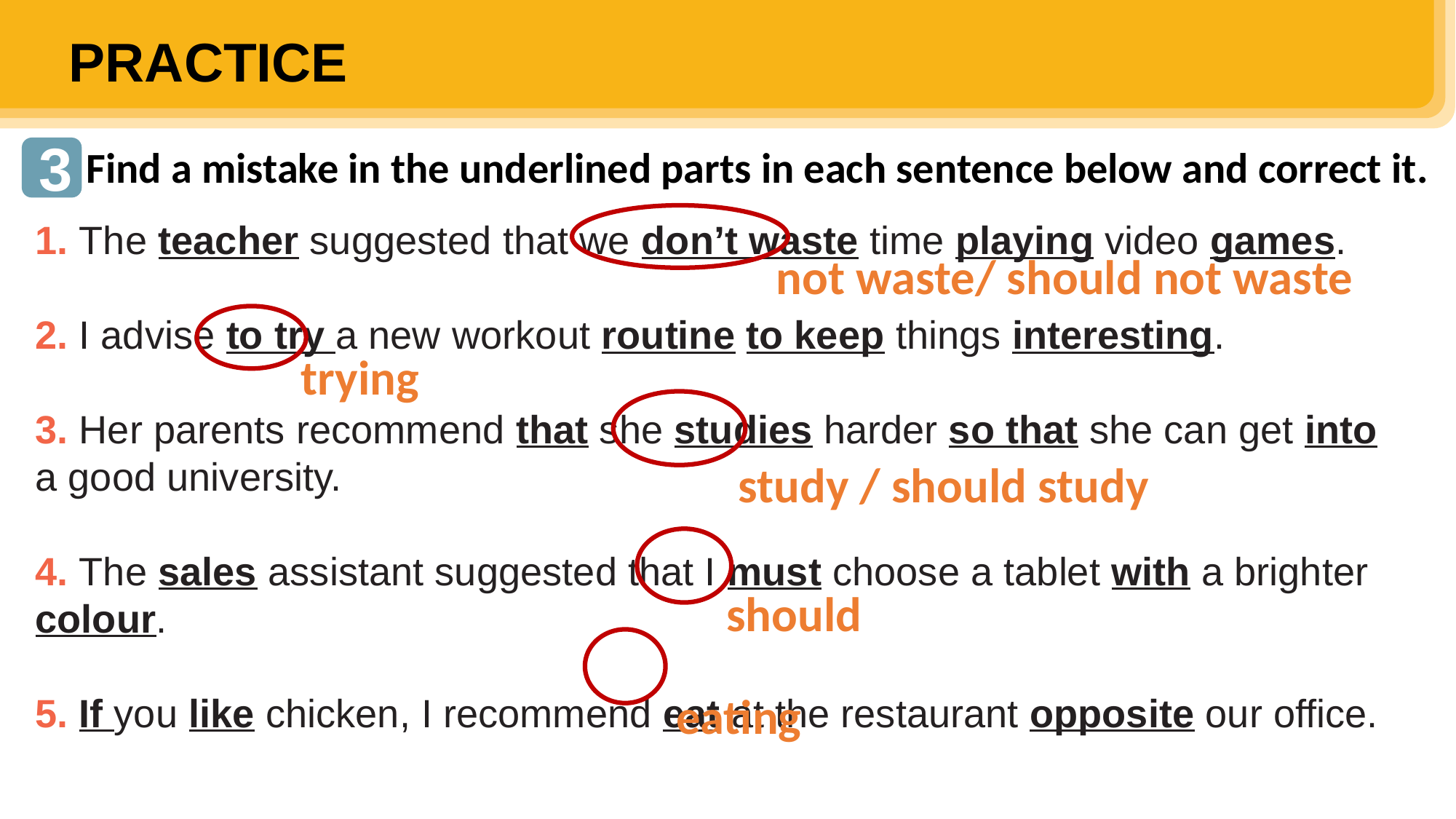

PRACTICE
3
Find a mistake in the underlined parts in each sentence below and correct it.

1. The teacher suggested that we don’t waste time playing video games.
2. I advise to try a new workout routine to keep things interesting.
3. Her parents recommend that she studies harder so that she can get into a good university.
4. The sales assistant suggested that I must choose a tablet with a brighter colour.
5. If you like chicken, I recommend eat at the restaurant opposite our office.
not waste/ should not waste

trying

study / should study

should

eating